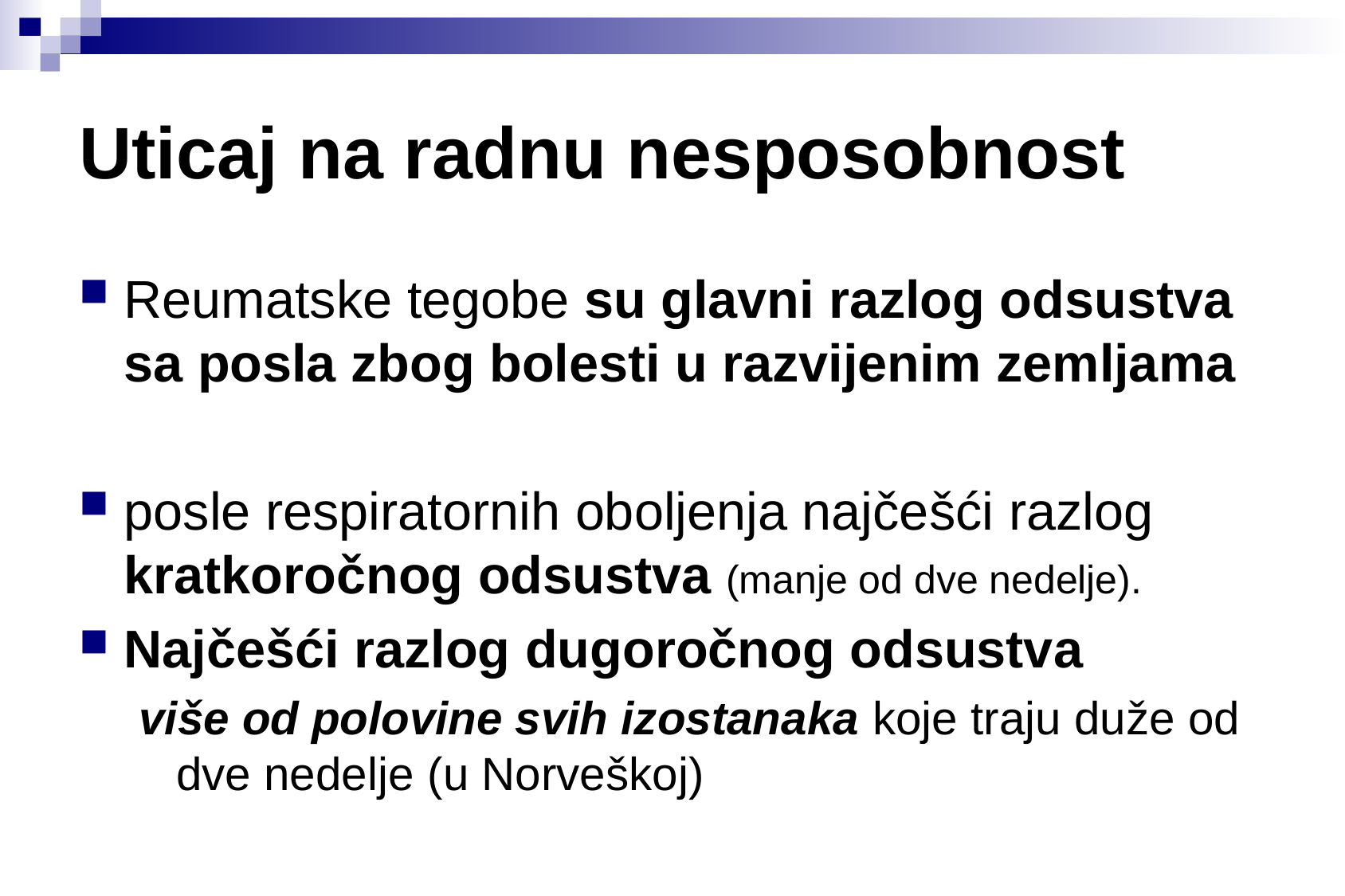

# Uticaj na radnu nesposobnost
Reumatske tegobe su glavni razlog odsustva sa posla zbog bolesti u razvijenim zemljama

posle respiratornih oboljenja najčešći razlog  kratkoročnog odsustva (manje od dve nedelje).
Najčešći razlog dugoročnog odsustva
više od polovine svih izostanaka koje traju duže od dve nedelje (u Norveškoj)